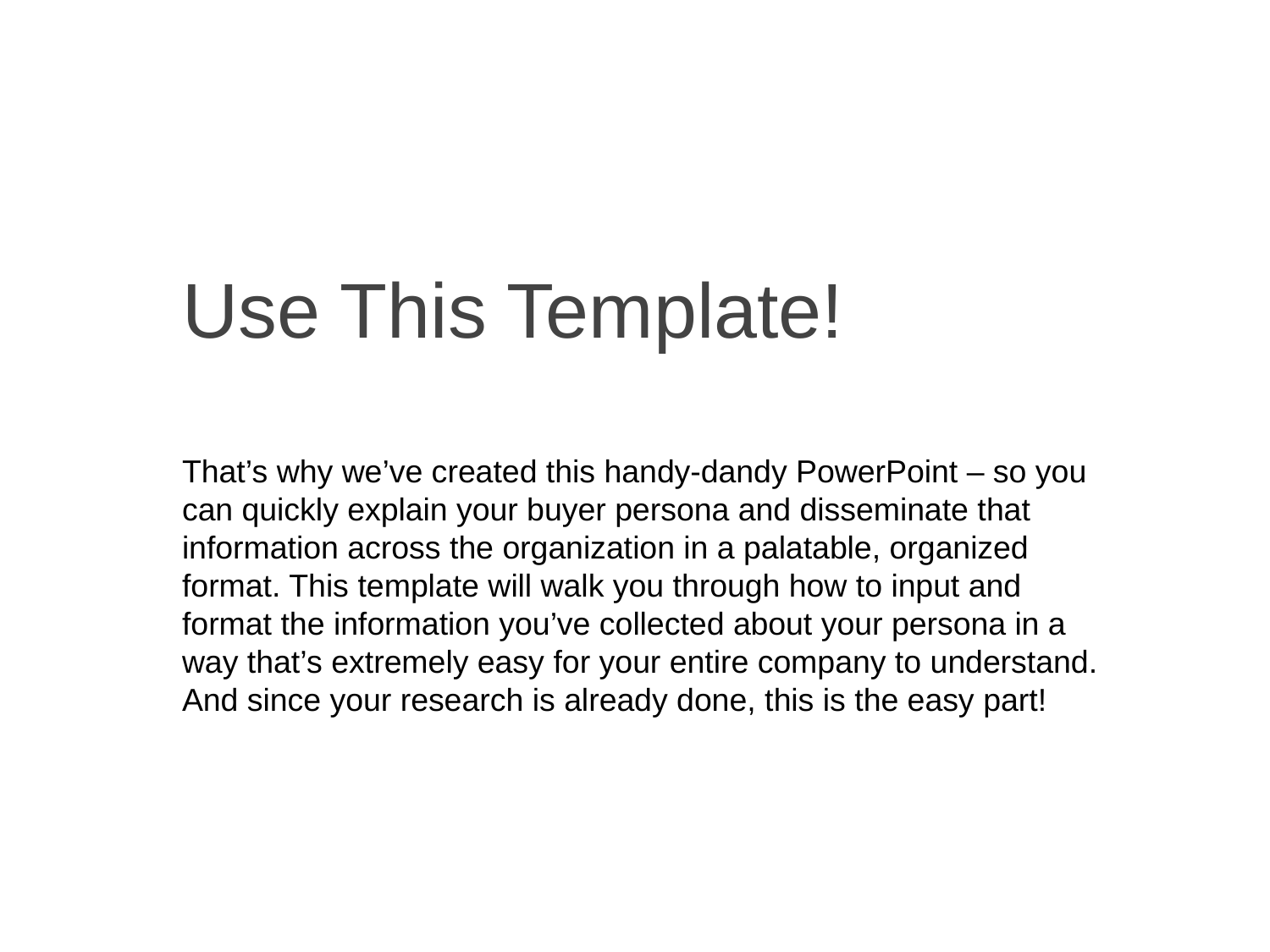

# Use This Template!
That’s why we’ve created this handy-dandy PowerPoint – so you can quickly explain your buyer persona and disseminate that information across the organization in a palatable, organized format. This template will walk you through how to input and format the information you’ve collected about your persona in a way that’s extremely easy for your entire company to understand. And since your research is already done, this is the easy part!